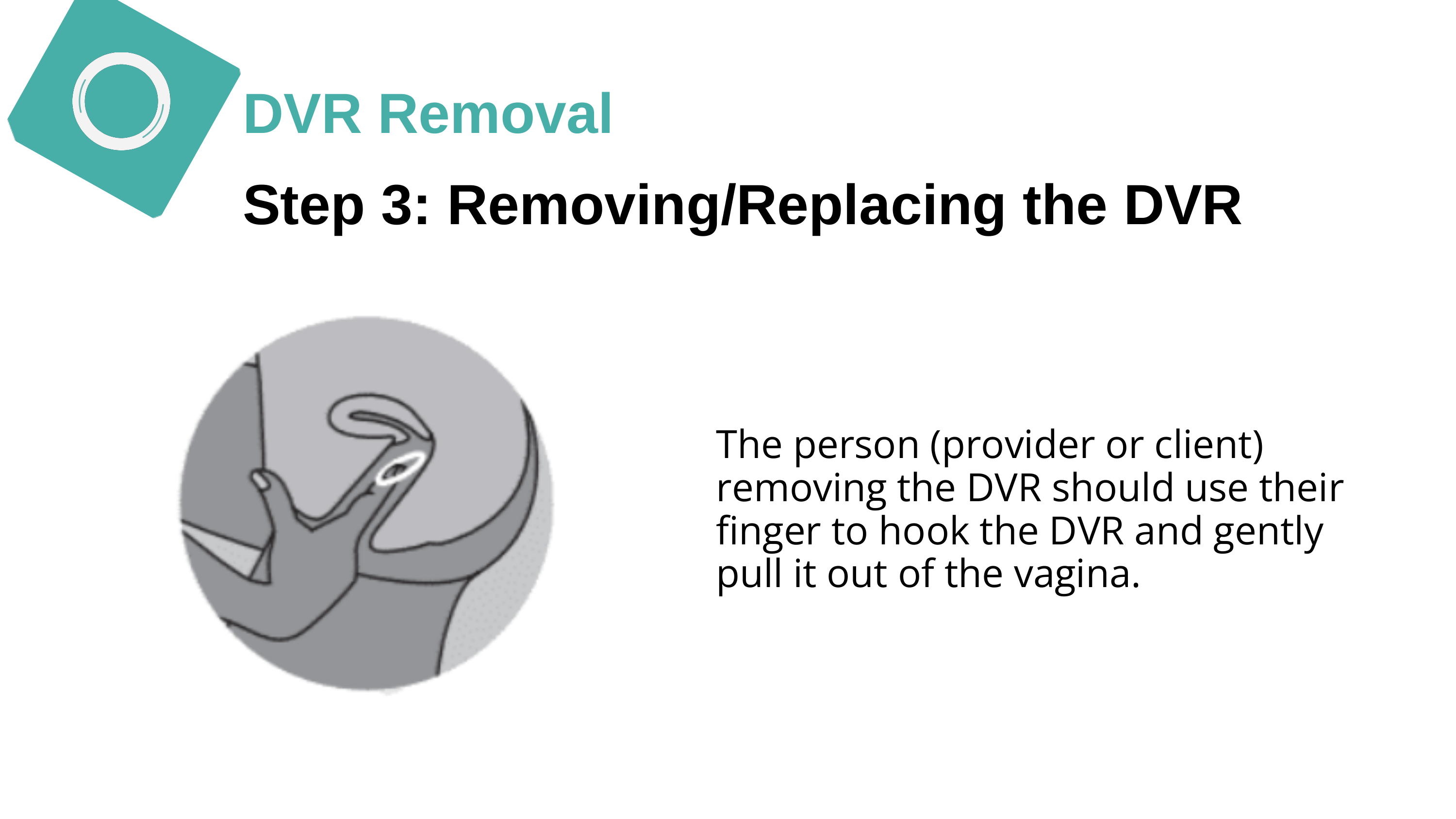

DVR Removal
Step 3: Removing/Replacing the DVR

The person (provider or client) removing the DVR should use their finger to hook the DVR and gently pull it out of the vagina.